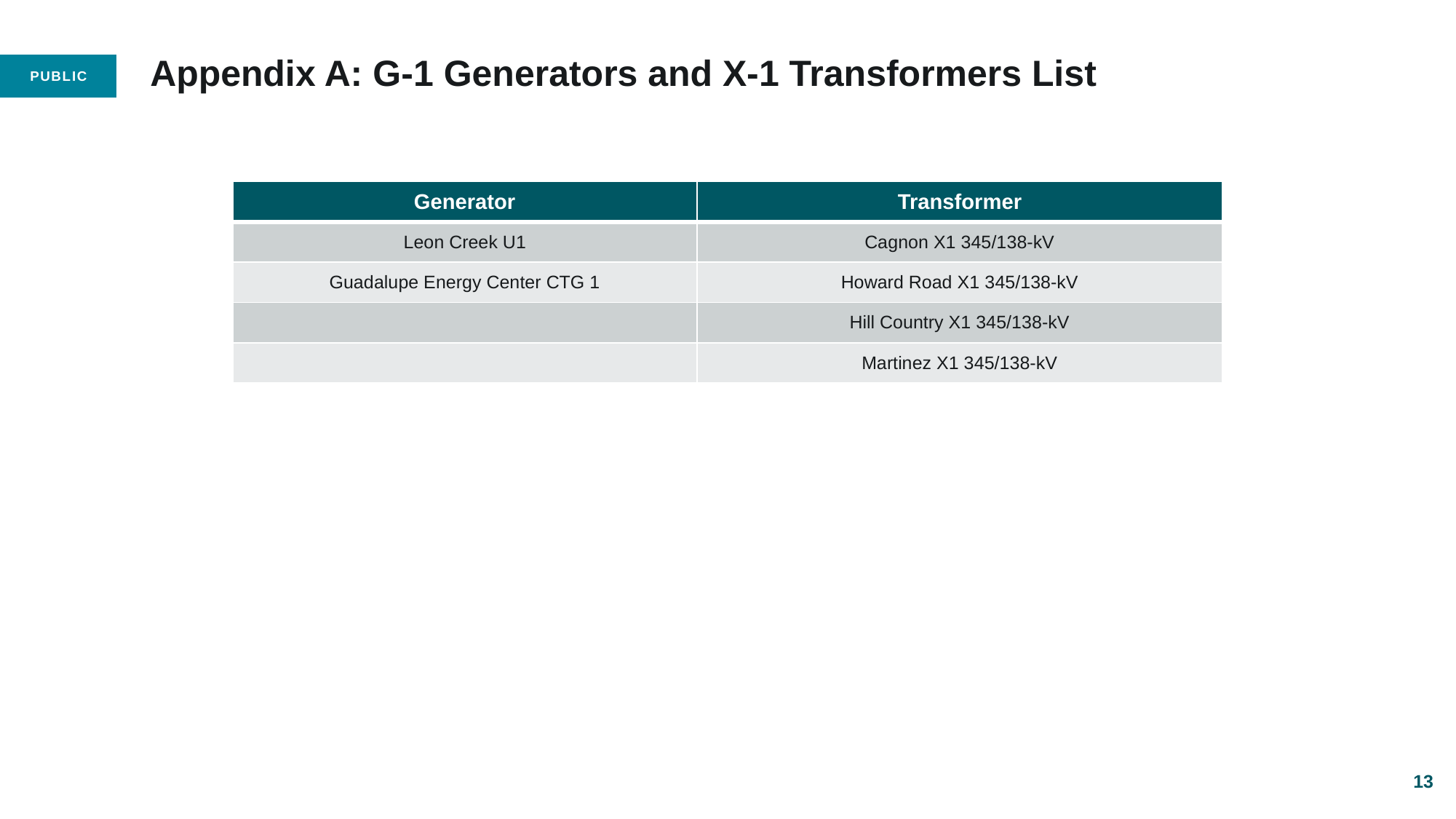

# Appendix A: G-1 Generators and X-1 Transformers List
| Generator | Transformer |
| --- | --- |
| Leon Creek U1 | Cagnon X1 345/138-kV |
| Guadalupe Energy Center CTG 1 | Howard Road X1 345/138-kV |
|  | Hill Country X1 345/138-kV |
|  | Martinez X1 345/138-kV |
13